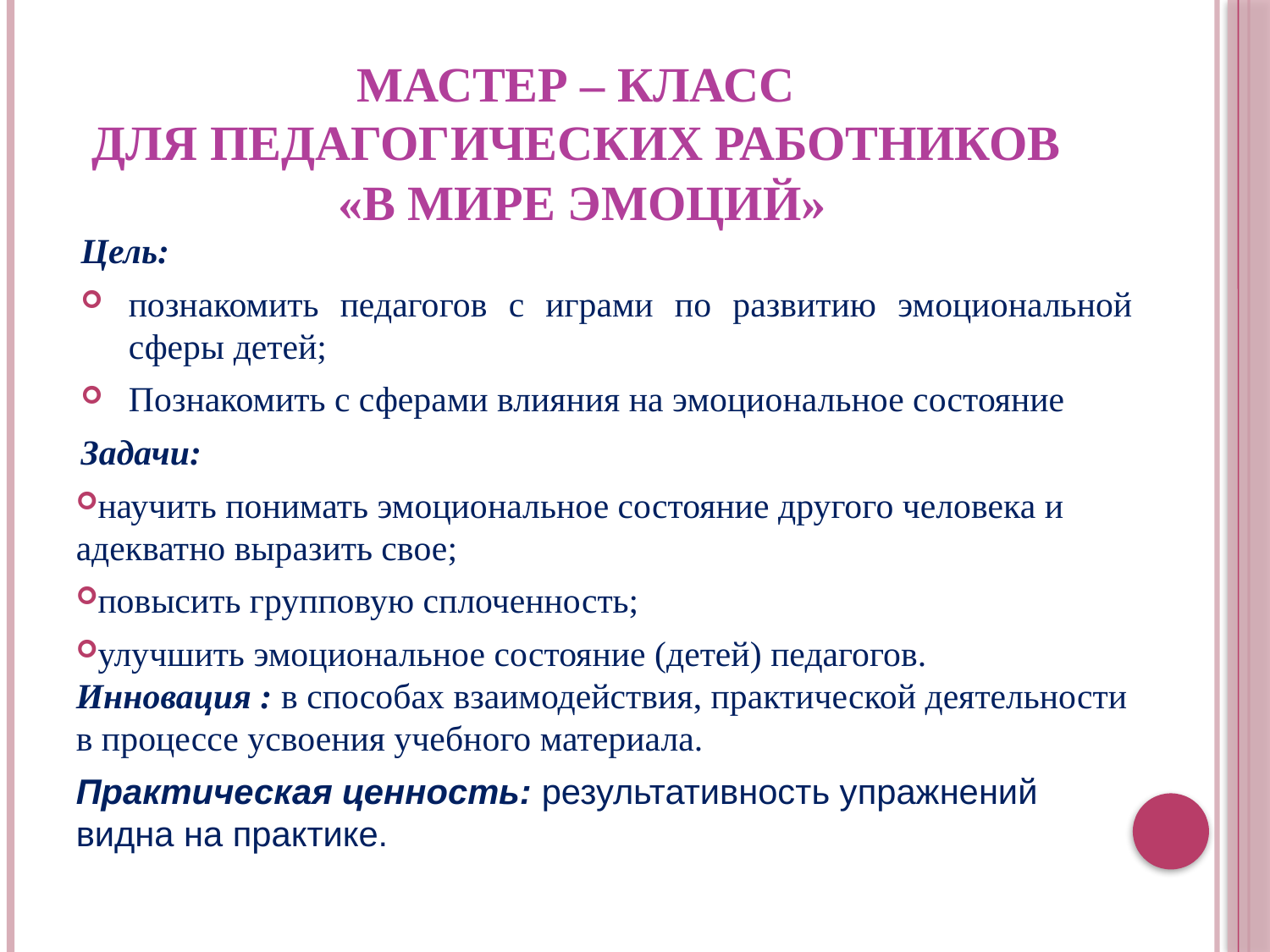

# Мастер – класс для педагогических работников «В мире эмоций»
Цель:
познакомить педагогов с играми по развитию эмоциональной сферы детей;
Познакомить с сферами влияния на эмоциональное состояние
Задачи:
научить понимать эмоциональное состояние другого человека и  адекватно выразить свое;
повысить групповую сплоченность;
улучшить эмоциональное состояние (детей) педагогов.              Инновация : в способах взаимодействия, практической деятельности в процессе усвоения учебного материала.
Практическая ценность: результативность упражнений видна на практике.